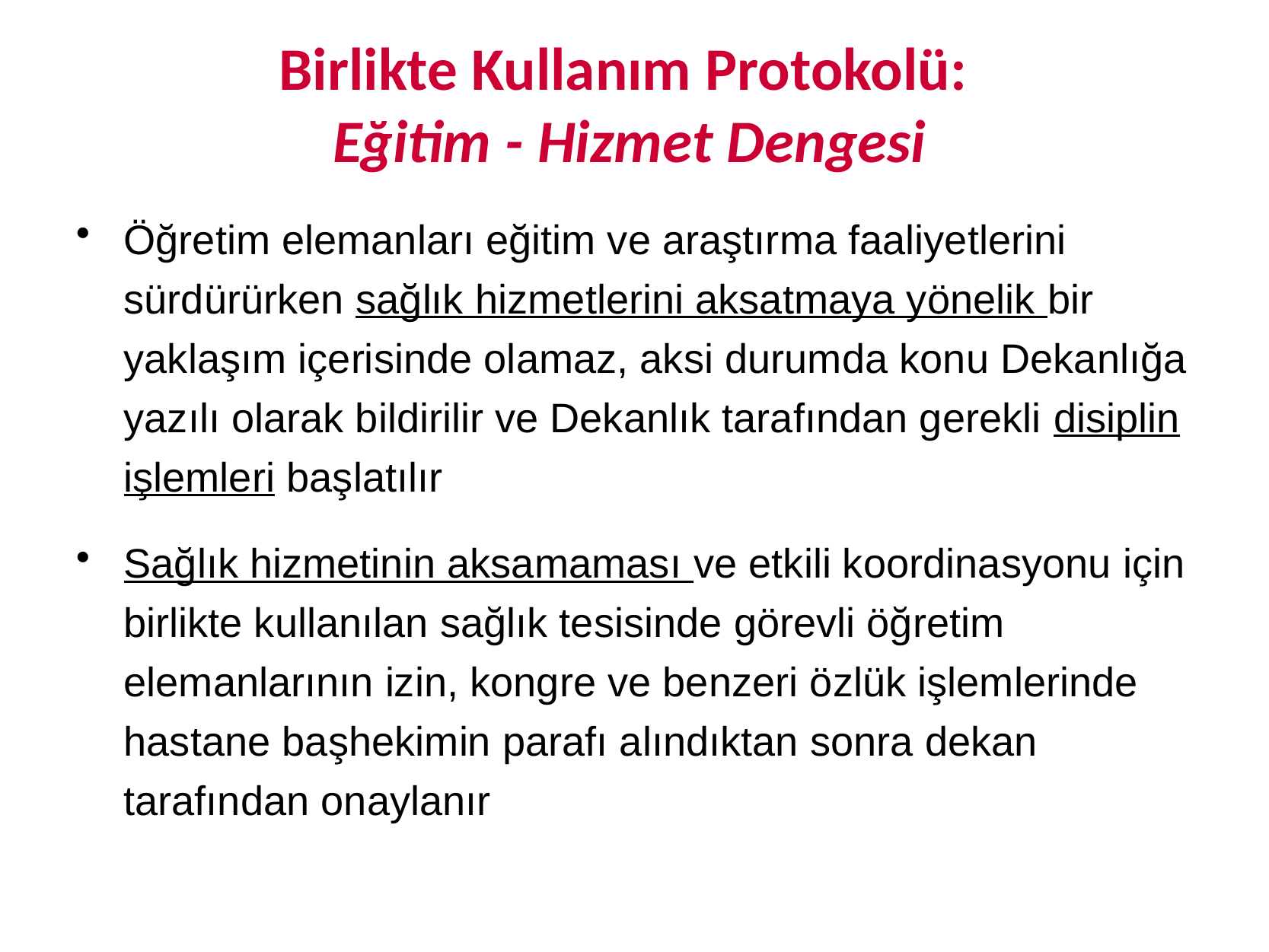

# Birlikte Kullanım Protokolü: Eğitim - Hizmet Dengesi
Öğretim elemanları eğitim ve araştırma faaliyetlerini sürdürürken sağlık hizmetlerini aksatmaya yönelik bir yaklaşım içerisinde olamaz, aksi durumda konu Dekanlığa yazılı olarak bildirilir ve Dekanlık tarafından gerekli disiplin işlemleri başlatılır
Sağlık hizmetinin aksamaması ve etkili koordinasyonu için birlikte kullanılan sağlık tesisinde görevli öğretim elemanlarının izin, kongre ve benzeri özlük işlemlerinde hastane başhekimin parafı alındıktan sonra dekan tarafından onaylanır